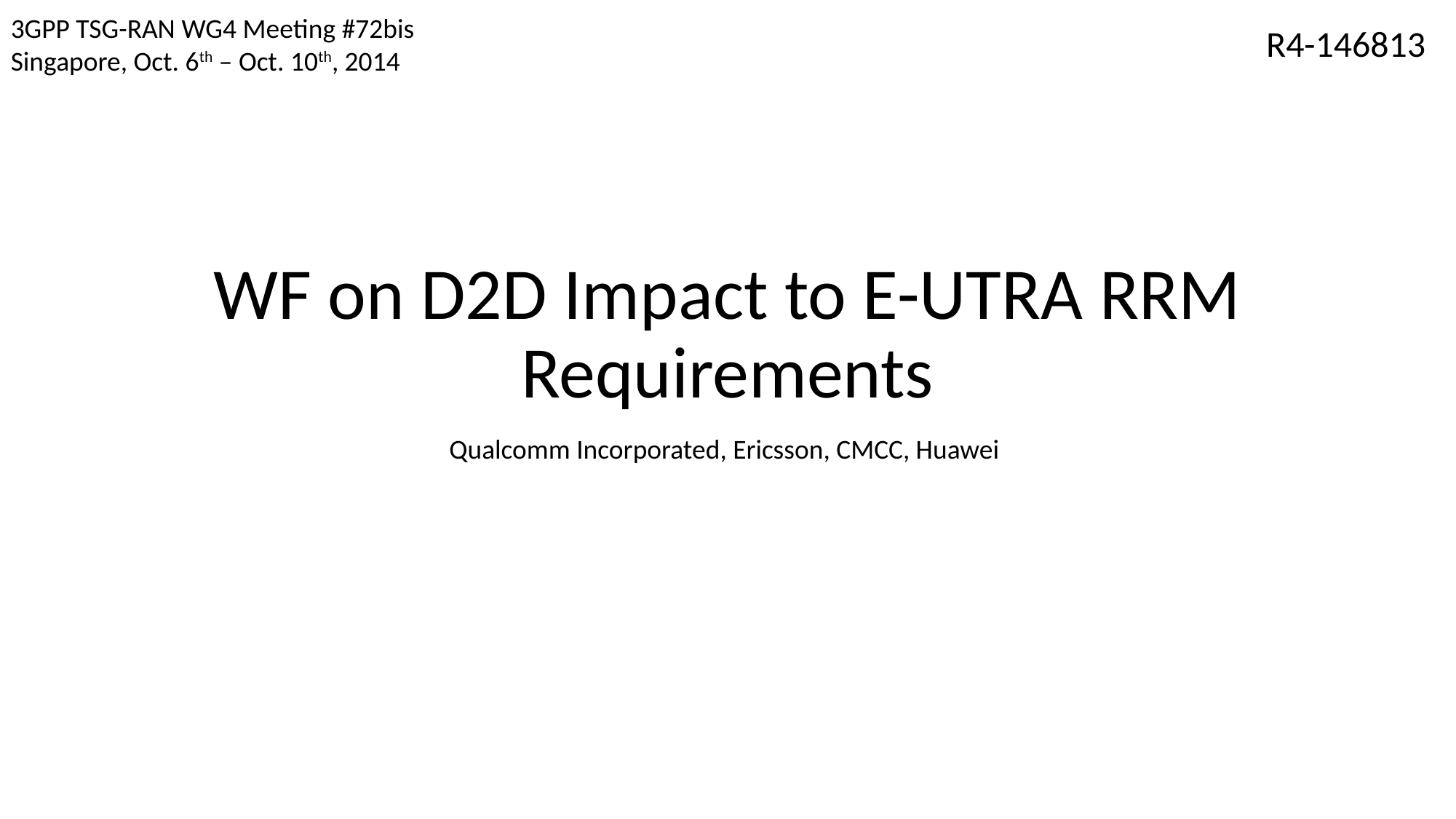

3GPP TSG-RAN WG4 Meeting #72bis
Singapore, Oct. 6th – Oct. 10th, 2014
R4-146813
# WF on D2D Impact to E-UTRA RRM Requirements
Qualcomm Incorporated, Ericsson, CMCC, Huawei